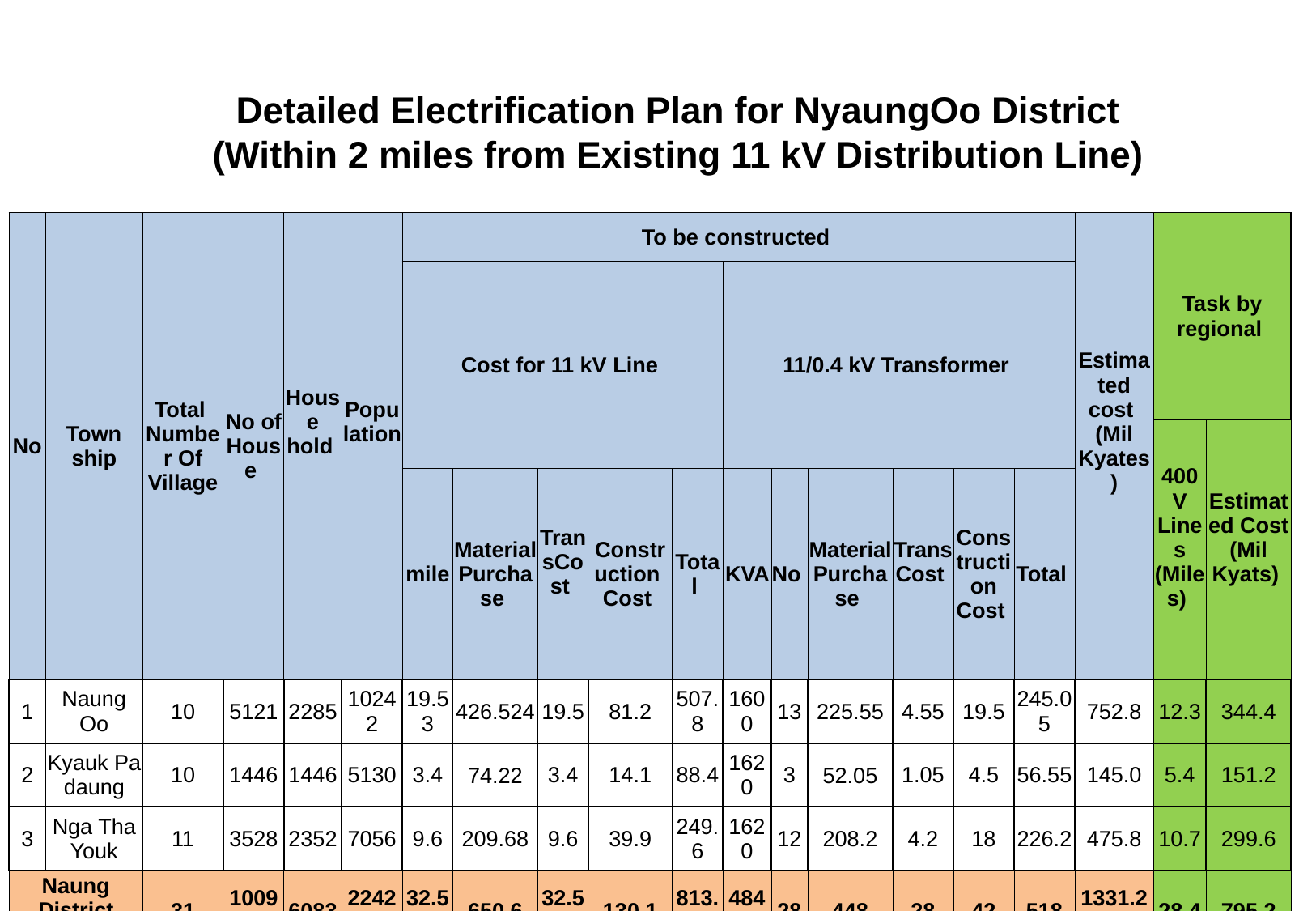

Detailed Electrification Plan for NyaungOo District
(Within 2 miles from Existing 11 kV Distribution Line)
| No | Town ship | Total Number Of Village | No of House | House hold | Popu lation | To be constructed |  |  |  |  |  |  |  |  |  |  | Estimated cost (Mil Kyates) | Task by regional |  |
| --- | --- | --- | --- | --- | --- | --- | --- | --- | --- | --- | --- | --- | --- | --- | --- | --- | --- | --- | --- |
|  |  |  |  |  |  | Cost for 11 kV Line |  |  |  |  | 11/0.4 kV Transformer |  |  |  |  |  |  |  |  |
|  |  |  |  |  |  |  |  |  |  |  |  |  |  |  |  |  |  | 400 V Lines (Miles) | Estimated Cost (Mil Kyats) |
|  |  |  |  |  |  | mile | Material Purchase | TransCost | Constr uction Cost | Total | KVA | No | Material Purchase | Trans Cost | Construction Cost | Total |  |  |  |
| 1 | Naung Oo | 10 | 5121 | 2285 | 10242 | 19.53 | 426.524 | 19.5 | 81.2 | 507.8 | 1600 | 13 | 225.55 | 4.55 | 19.5 | 245.05 | 752.8 | 12.3 | 344.4 |
| 2 | Kyauk Pa daung | 10 | 1446 | 1446 | 5130 | 3.4 | 74.22 | 3.4 | 14.1 | 88.4 | 1620 | 3 | 52.05 | 1.05 | 4.5 | 56.55 | 145.0 | 5.4 | 151.2 |
| 3 | Nga Tha Youk | 11 | 3528 | 2352 | 7056 | 9.6 | 209.68 | 9.6 | 39.9 | 249.6 | 1620 | 12 | 208.2 | 4.2 | 18 | 226.2 | 475.8 | 10.7 | 299.6 |
| Naung District Total |  | 31 | 10095 | 6083 | 22428 | 32.53 | 650.6 | 32.53 | 130.1 | 813.3 | 4840 | 28 | 448 | 28 | 42 | 518 | 1331.25 | 28.4 | 795.2 |
25